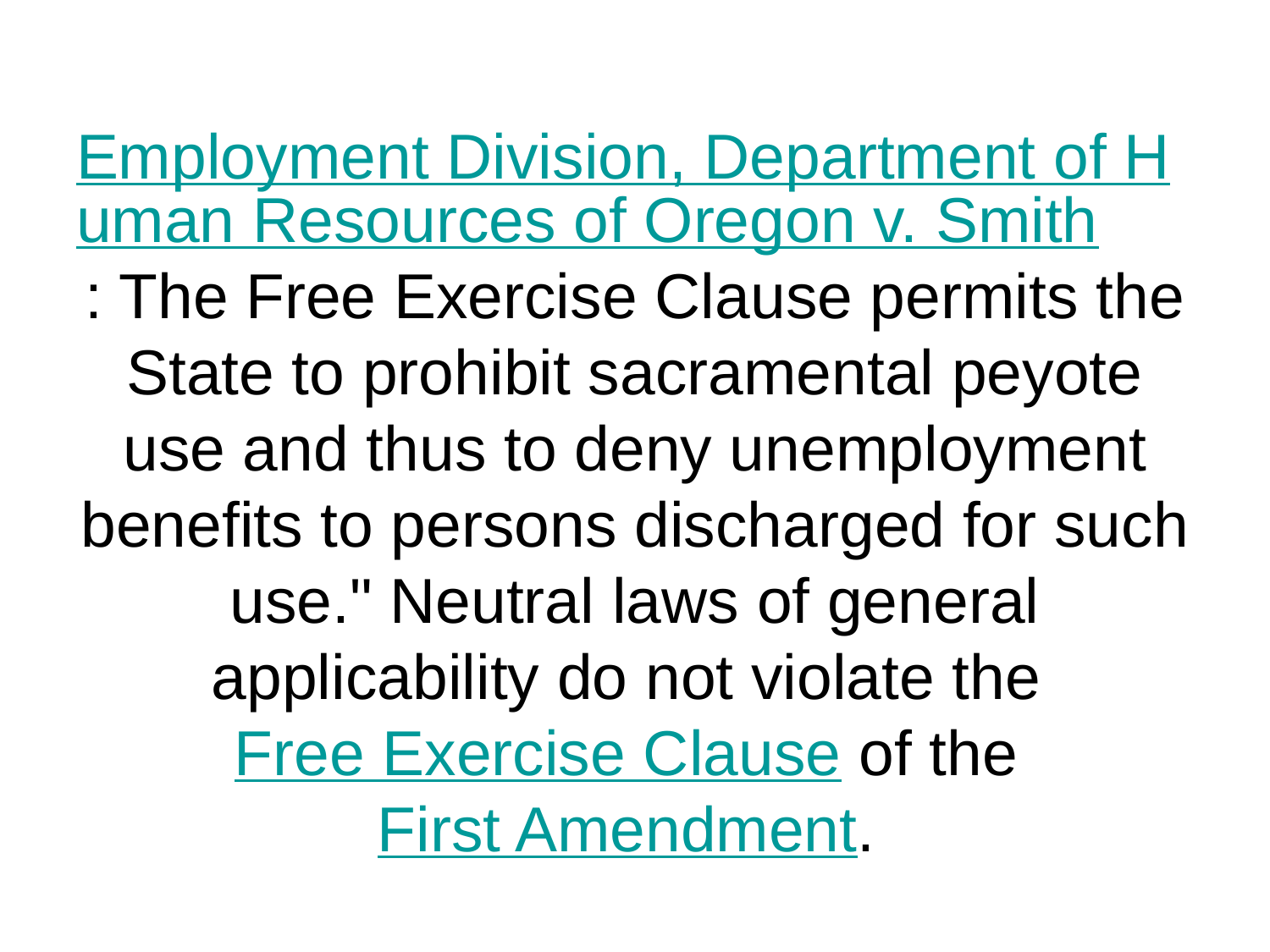

# Employment Division, Department of Human Resources of Oregon v. Smith: The Free Exercise Clause permits the State to prohibit sacramental peyote use and thus to deny unemployment benefits to persons discharged for such use." Neutral laws of general applicability do not violate the Free Exercise Clause of the First Amendment.